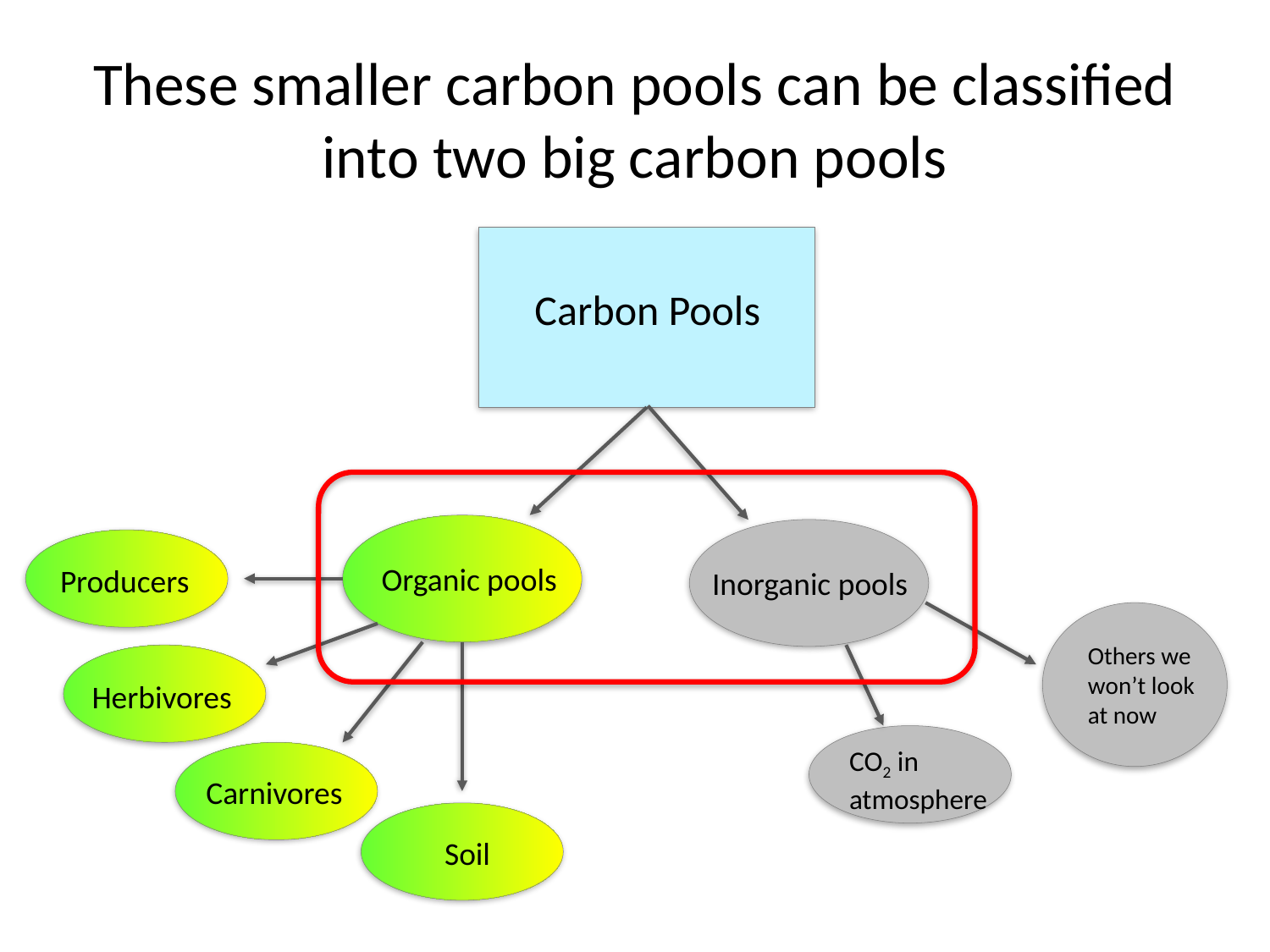

# These smaller carbon pools can be classified into two big carbon pools

Carbon Pools

Organic pools
Producers
Inorganic pools

Others we won’t look at now

Herbivores

CO2 in atmosphere

Carnivores

Soil